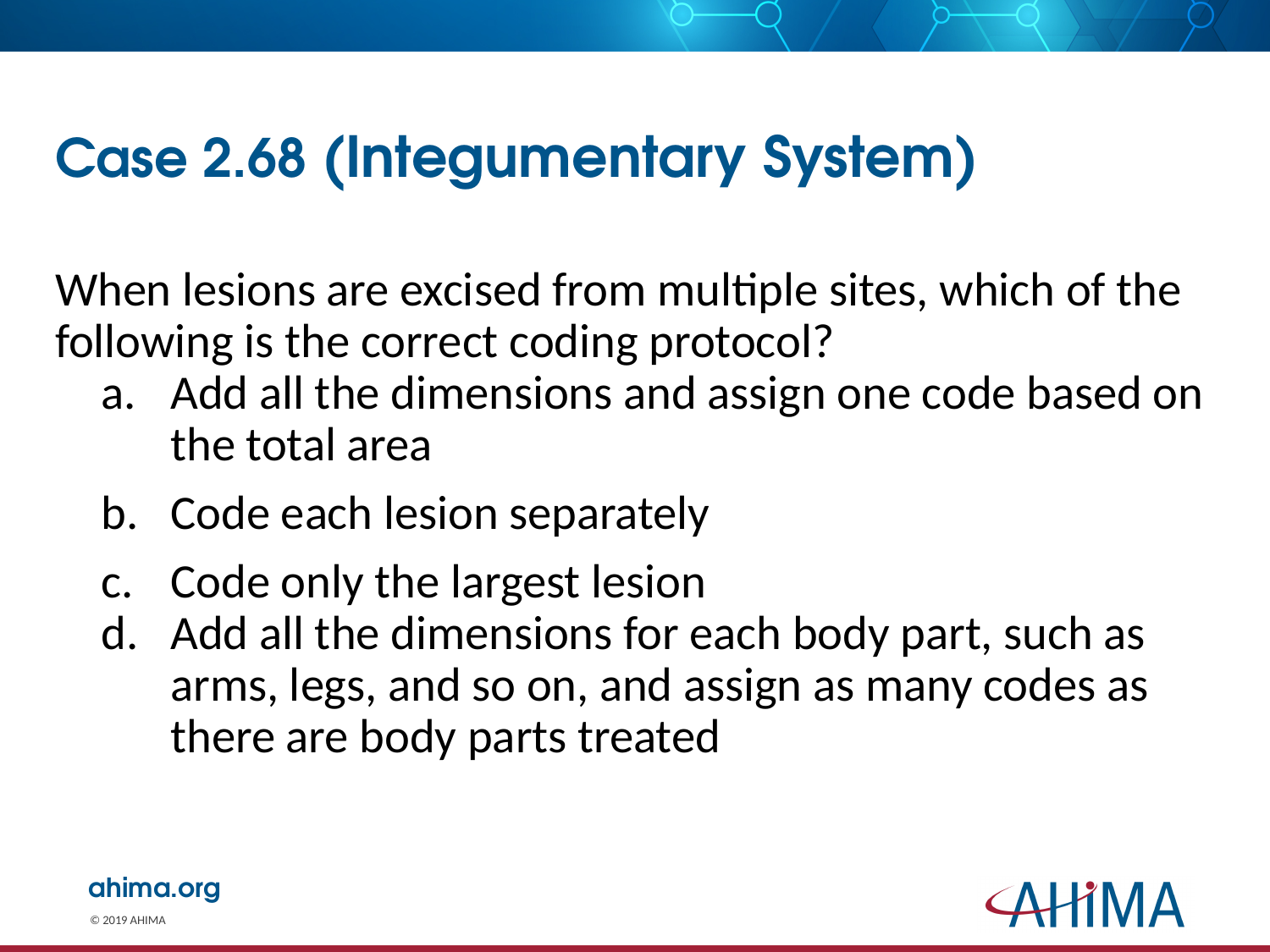

# Case 2.68 (Integumentary System)

When lesions are excised from multiple sites, which of the following is the correct coding protocol?
	Add all the dimensions and assign one code based on the total area
Code each lesion separately
Code only the largest lesion
Add all the dimensions for each body part, such as arms, legs, and so on, and assign as many codes as there are body parts treated